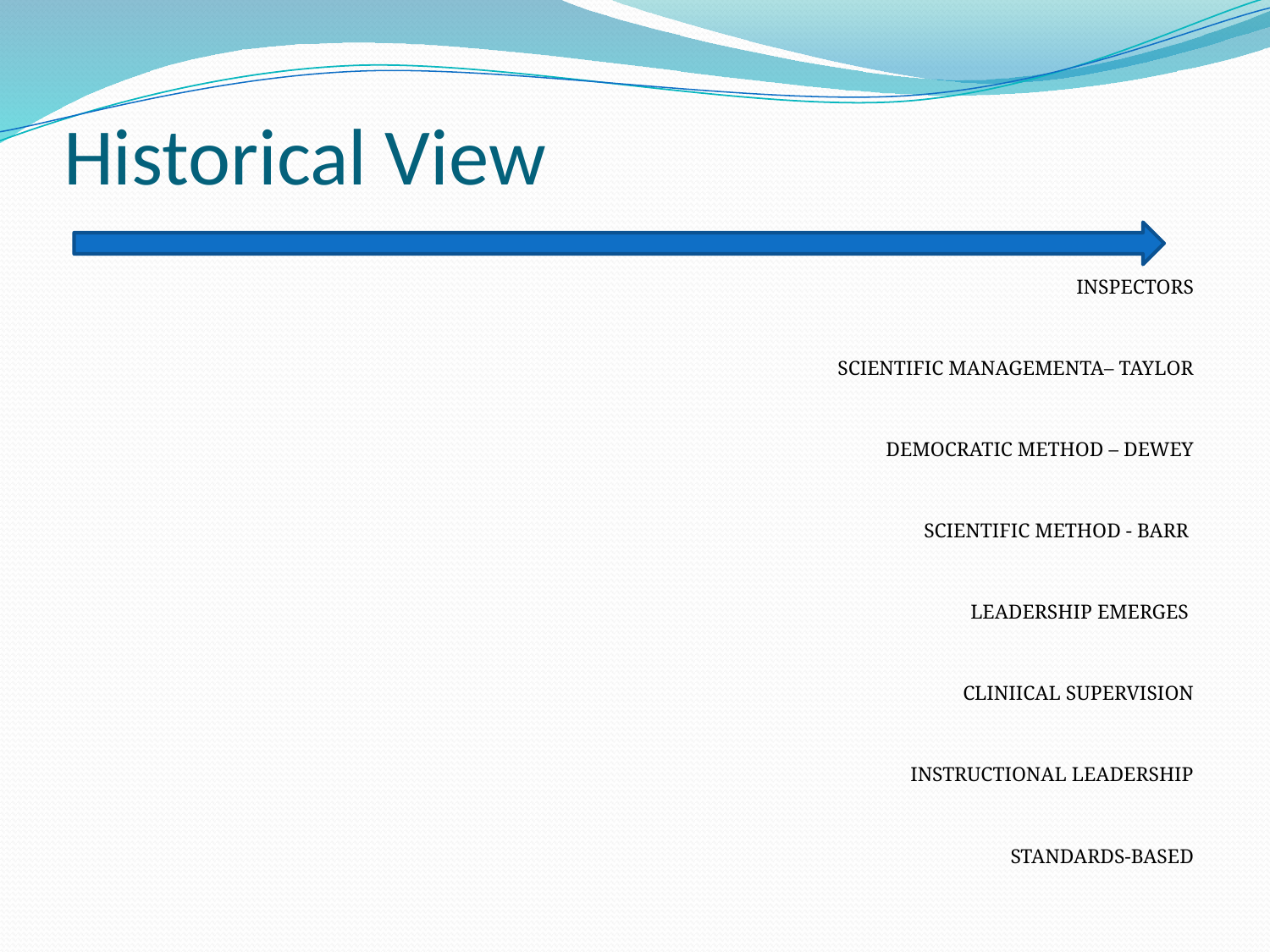

# Historical View

INSPECTORS

SCIENTIFIC MANAGEMENTA– TAYLOR

DEMOCRATIC METHOD – DEWEY

SCIENTIFIC METHOD - BARR

LEADERSHIP EMERGES

CLINIICAL SUPERVISION

INSTRUCTIONAL LEADERSHIP

STANDARDS-BASED